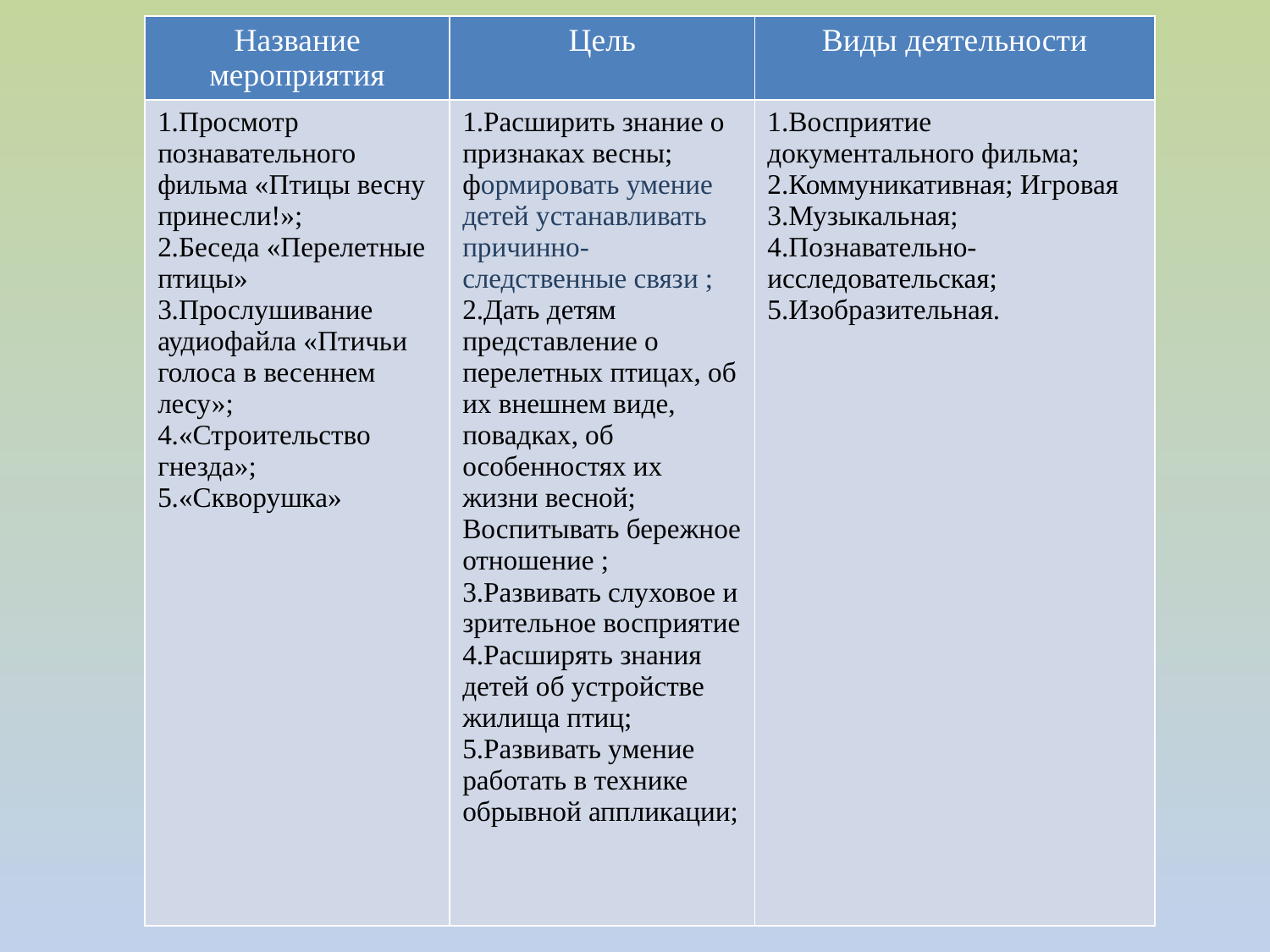

| Название мероприятия | Цель | Виды деятельности |
| --- | --- | --- |
| Просмотр познавательного фильма «Птицы весну принесли!»; Беседа «Перелетные птицы» Прослушивание аудиофайла «Птичьи голоса в весеннем лесу»; «Строительство гнезда»; «Скворушка» | Расширить знание о признаках весны; формировать умение детей устанавливать причинно-следственные связи ; Дать детям представление о перелетных птицах, об их внешнем виде, повадках, об особенностях их жизни весной; Воспитывать бережное отношение ; Развивать слуховое и зрительное восприятие Расширять знания детей об устройстве жилища птиц; Развивать умение работать в технике обрывной аппликации; | Восприятие документального фильма; Коммуникативная; Игровая Музыкальная; Познавательно- исследовательская; Изобразительная. |